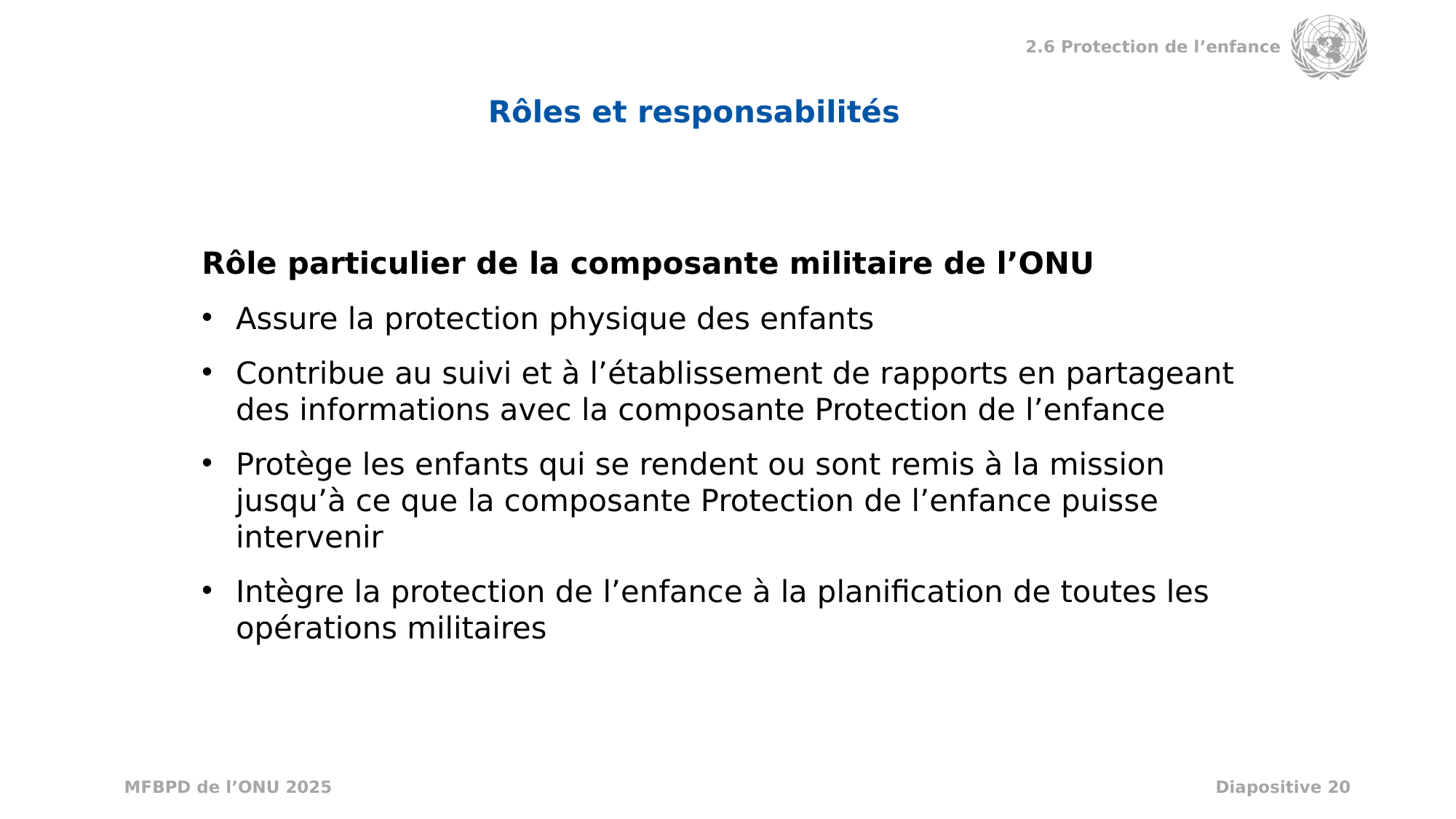

Rôles et responsabilités
Rôle particulier de la composante militaire de l’ONU
Assure la protection physique des enfants
Contribue au suivi et à l’établissement de rapports en partageant des informations avec la composante Protection de l’enfance
Protège les enfants qui se rendent ou sont remis à la mission jusqu’à ce que la composante Protection de l’enfance puisse intervenir
Intègre la protection de l’enfance à la planification de toutes les opérations militaires